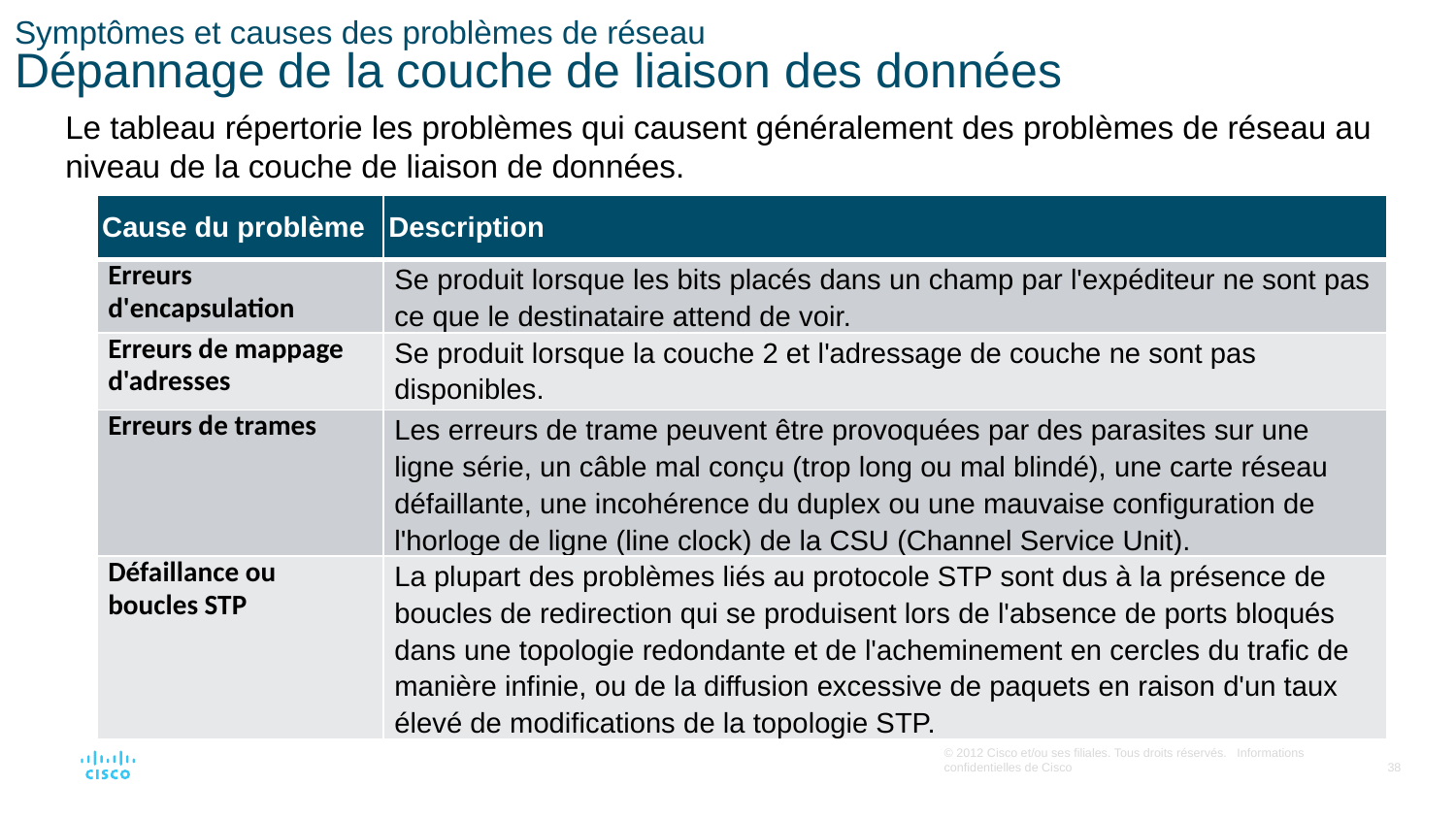

# Symptômes et causes des problèmes de réseau Dépannage de la couche de liaison des données
Le tableau répertorie les problèmes qui causent généralement des problèmes de réseau au niveau de la couche de liaison de données.
| Cause du problème | Description |
| --- | --- |
| Erreurs d'encapsulation | Se produit lorsque les bits placés dans un champ par l'expéditeur ne sont pas ce que le destinataire attend de voir. |
| Erreurs de mappage d'adresses | Se produit lorsque la couche 2 et l'adressage de couche ne sont pas disponibles. |
| Erreurs de trames | Les erreurs de trame peuvent être provoquées par des parasites sur une ligne série, un câble mal conçu (trop long ou mal blindé), une carte réseau défaillante, une incohérence du duplex ou une mauvaise configuration de l'horloge de ligne (line clock) de la CSU (Channel Service Unit). |
| Défaillance ou boucles STP | La plupart des problèmes liés au protocole STP sont dus à la présence de boucles de redirection qui se produisent lors de l'absence de ports bloqués dans une topologie redondante et de l'acheminement en cercles du trafic de manière infinie, ou de la diffusion excessive de paquets en raison d'un taux élevé de modifications de la topologie STP. |